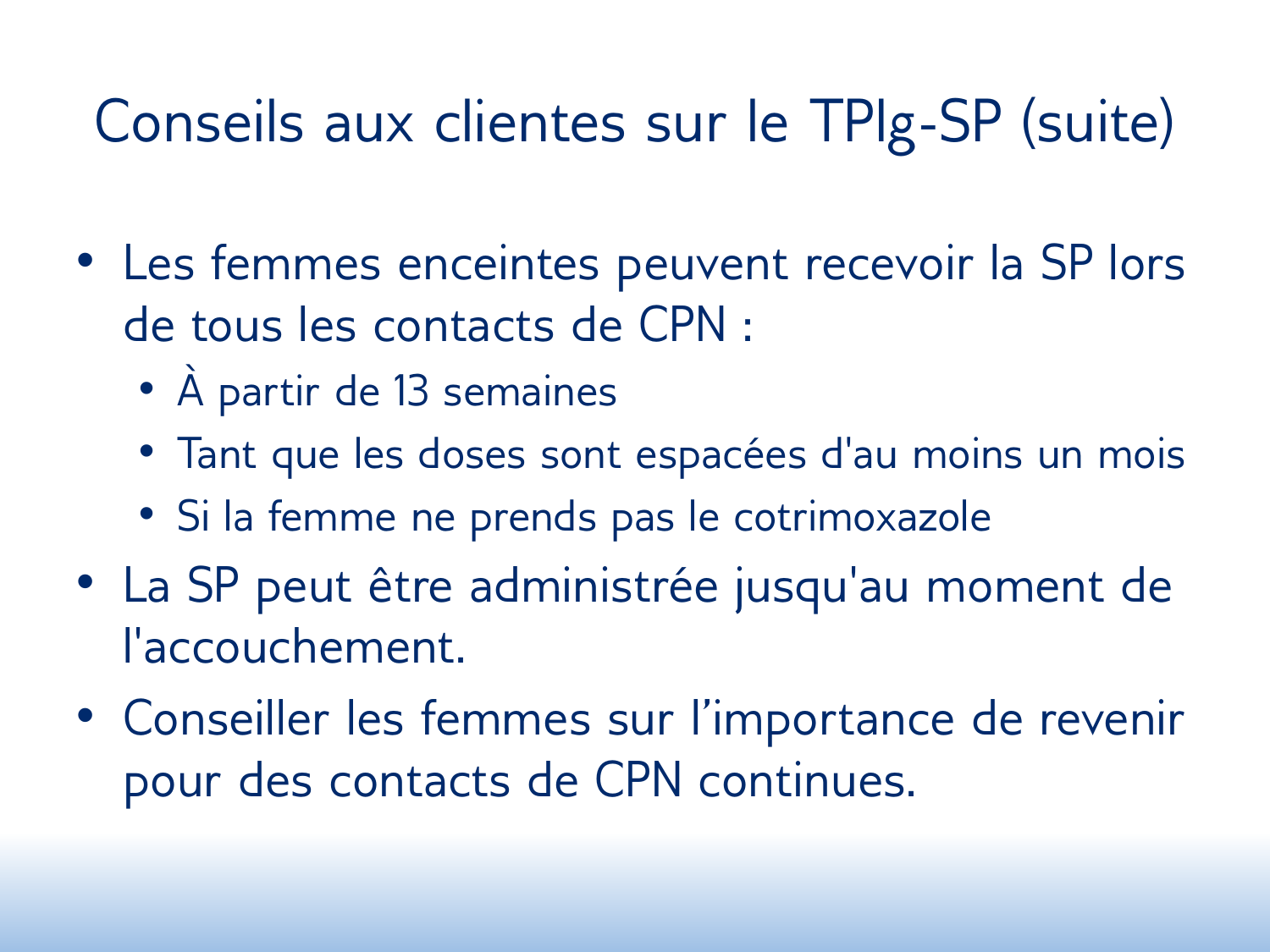

# Conseils aux clientes sur le TPIg-SP (suite)
Les femmes enceintes peuvent recevoir la SP lors de tous les contacts de CPN :
À partir de 13 semaines
Tant que les doses sont espacées d'au moins un mois
Si la femme ne prends pas le cotrimoxazole
La SP peut être administrée jusqu'au moment de l'accouchement.
Conseiller les femmes sur l’importance de revenir pour des contacts de CPN continues.